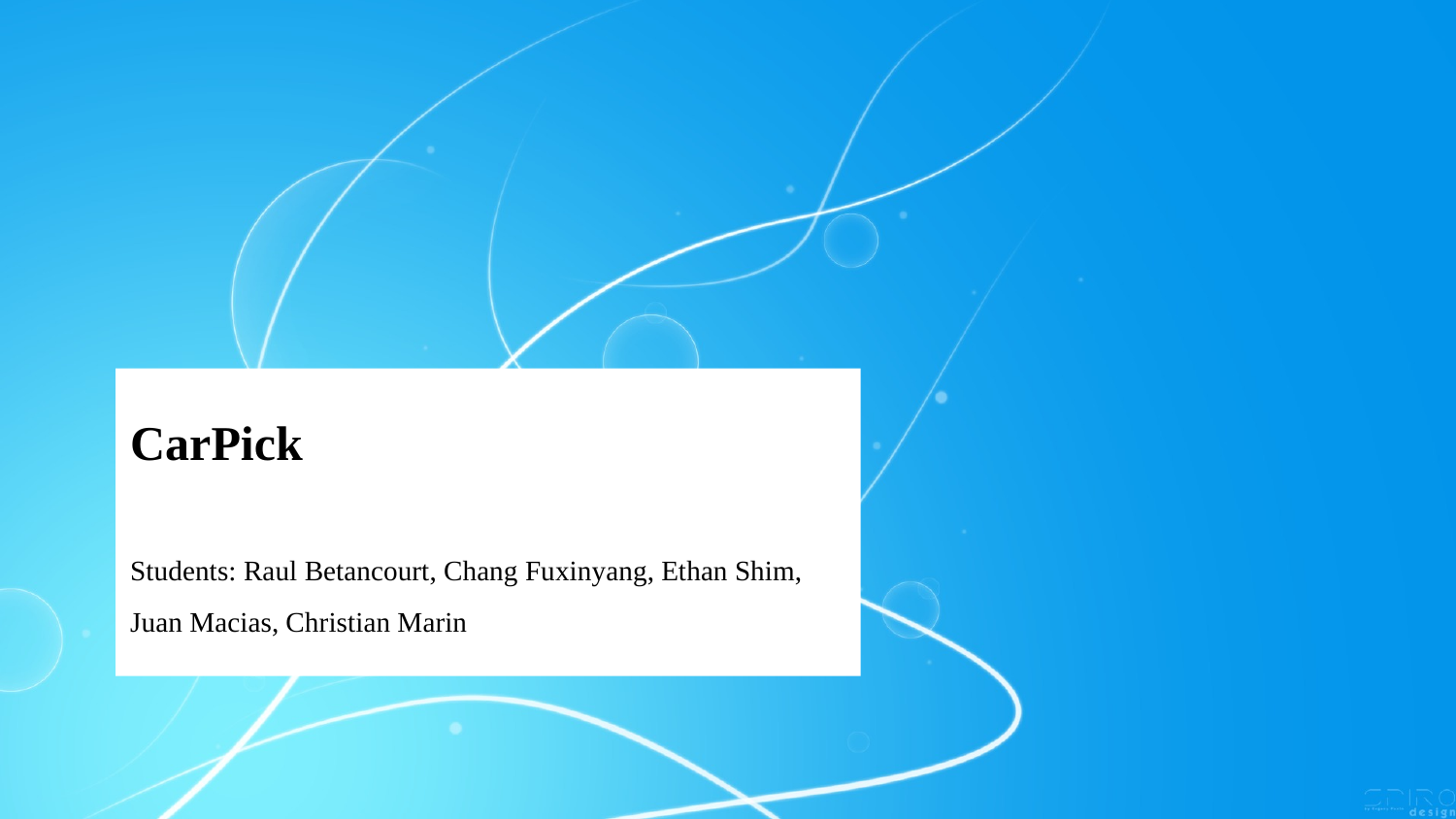

CarPick

Students: Raul Betancourt, Chang Fuxinyang, Ethan Shim,
Juan Macias, Christian Marin